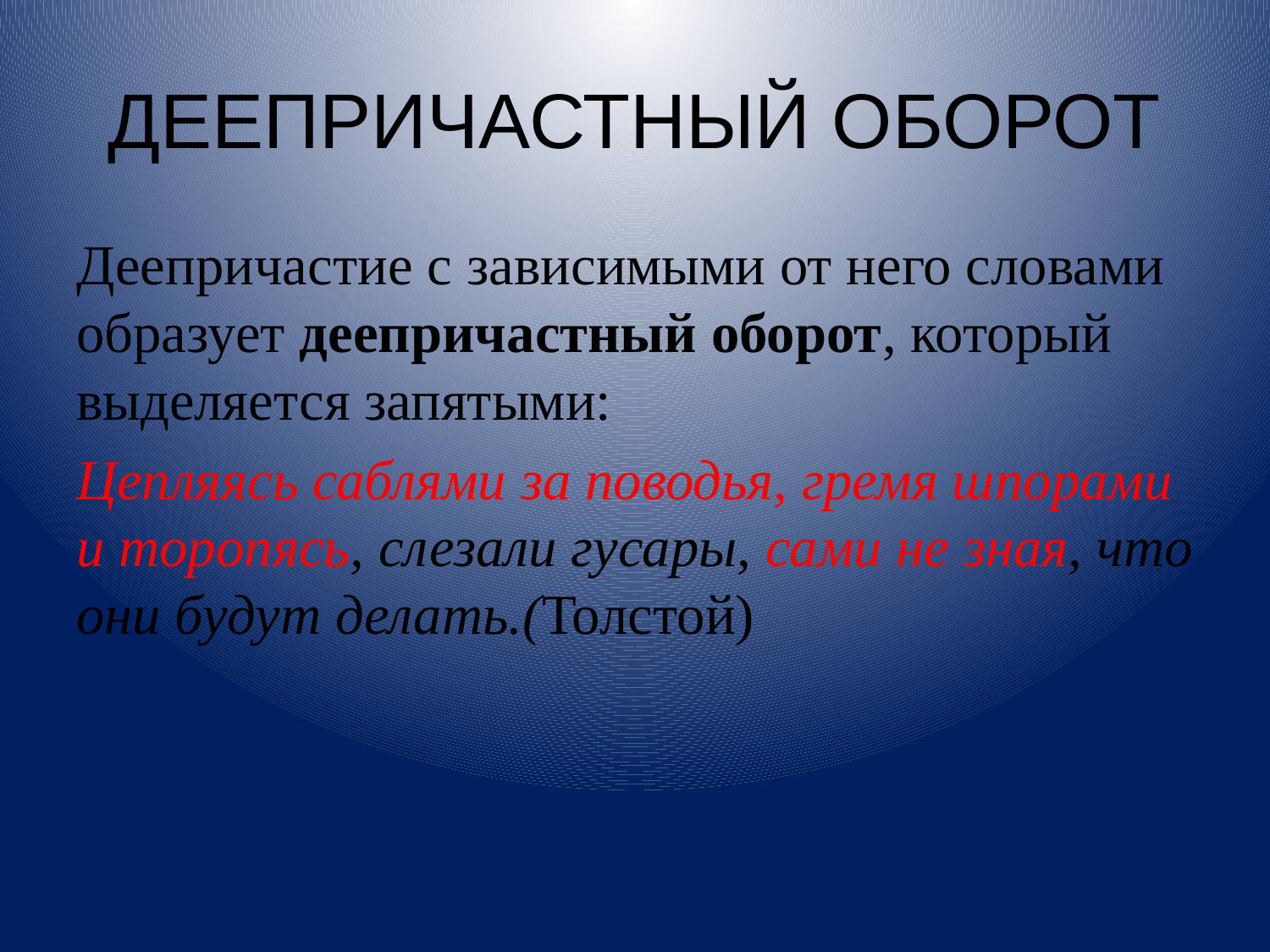

# ДЕЕПРИЧАСТНЫЙ ОБОРОТ
Деепричастие с зависимыми от него словами образует деепричастный оборот, который выделяется запятыми:
Цепляясь саблями за поводья, гремя шпорами и торопясь, слезали гусары, сами не зная, что они будут делать.(Толстой)